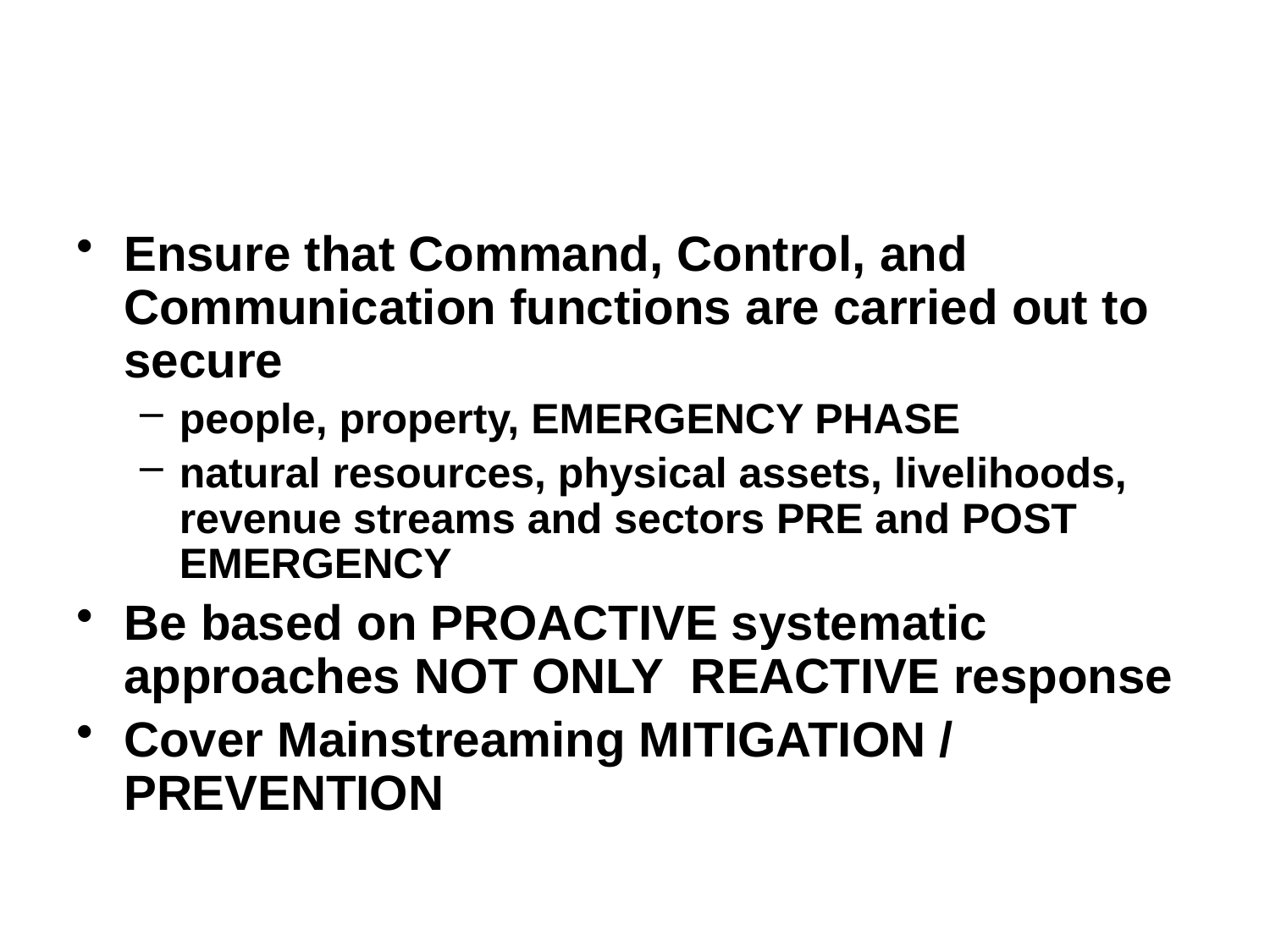

#
Ensure that Command, Control, and Communication functions are carried out to secure
people, property, EMERGENCY PHASE
natural resources, physical assets, livelihoods, revenue streams and sectors PRE and POST EMERGENCY
Be based on PROACTIVE systematic approaches NOT ONLY  REACTIVE response
Cover Mainstreaming MITIGATION / PREVENTION